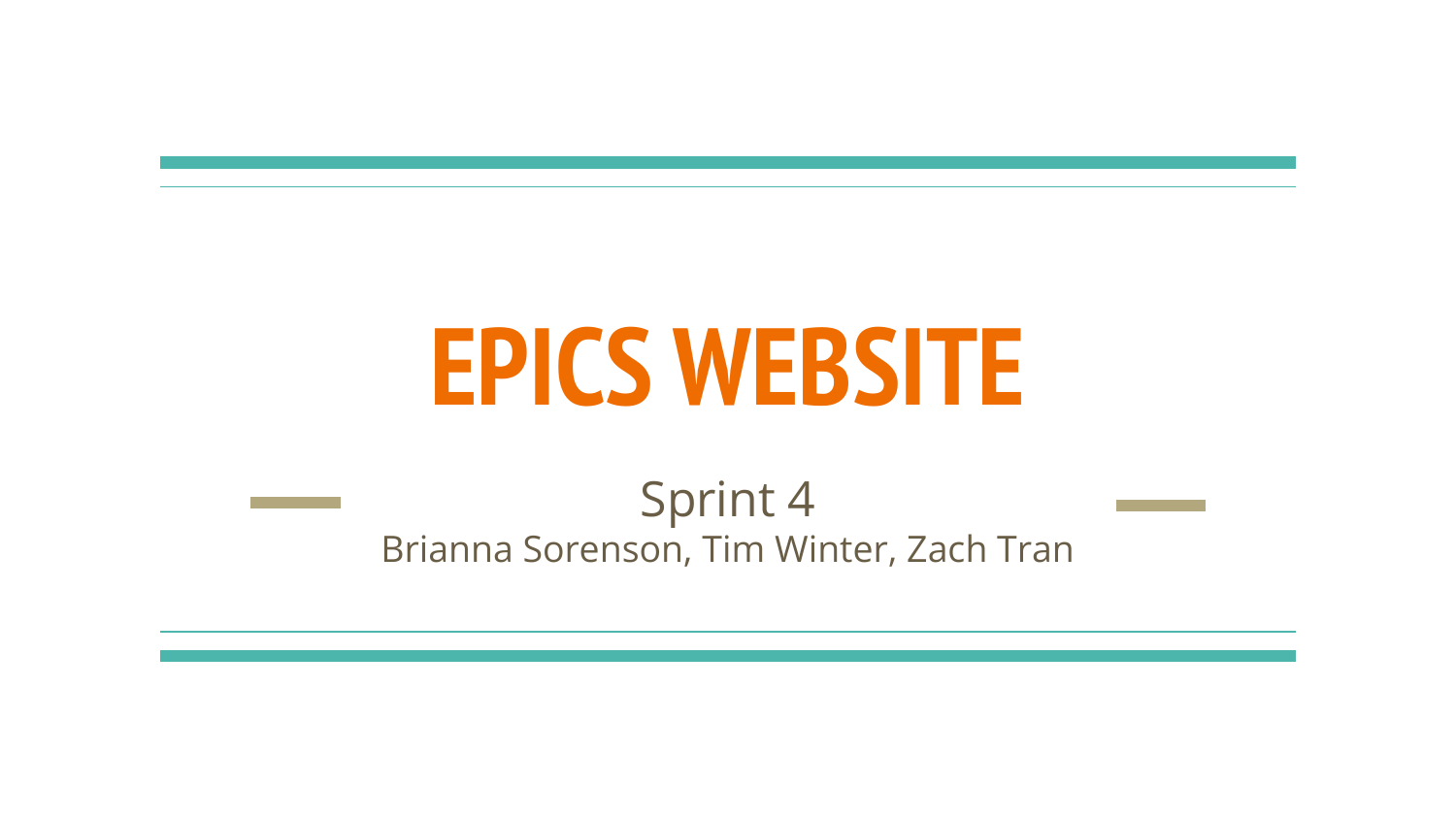

# EPICS WEBSITE
Sprint 4
Brianna Sorenson, Tim Winter, Zach Tran